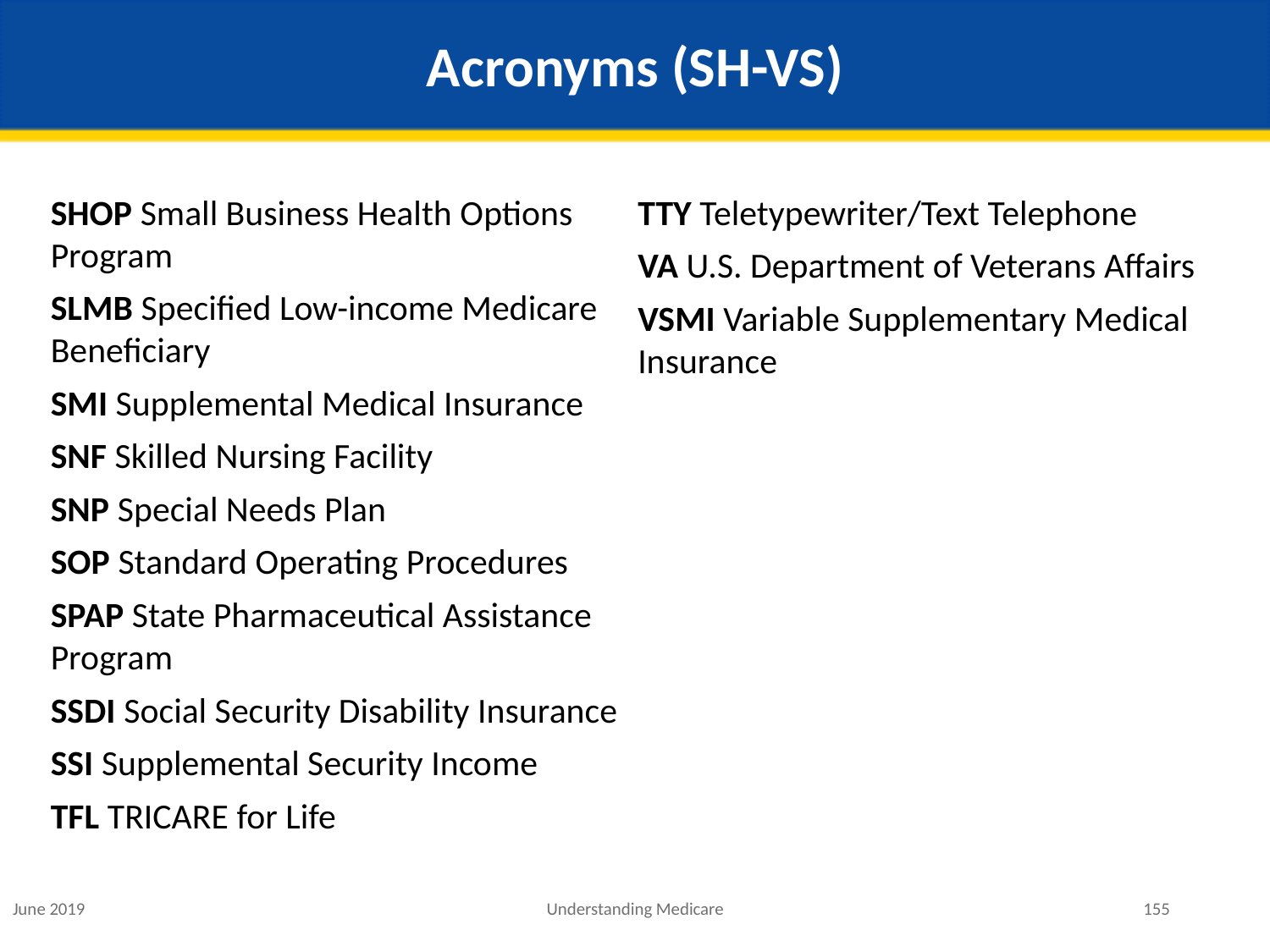

# Acronyms (SH-VS)
SHOP Small Business Health Options Program
SLMB Specified Low-income Medicare Beneficiary
SMI Supplemental Medical Insurance
SNF Skilled Nursing Facility
SNP Special Needs Plan
SOP Standard Operating Procedures
SPAP State Pharmaceutical Assistance Program
SSDI Social Security Disability Insurance
SSI Supplemental Security Income
TFL TRICARE for Life
TTY Teletypewriter/Text Telephone
VA U.S. Department of Veterans Affairs
VSMI Variable Supplementary Medical Insurance

June 2019
Understanding Medicare
155